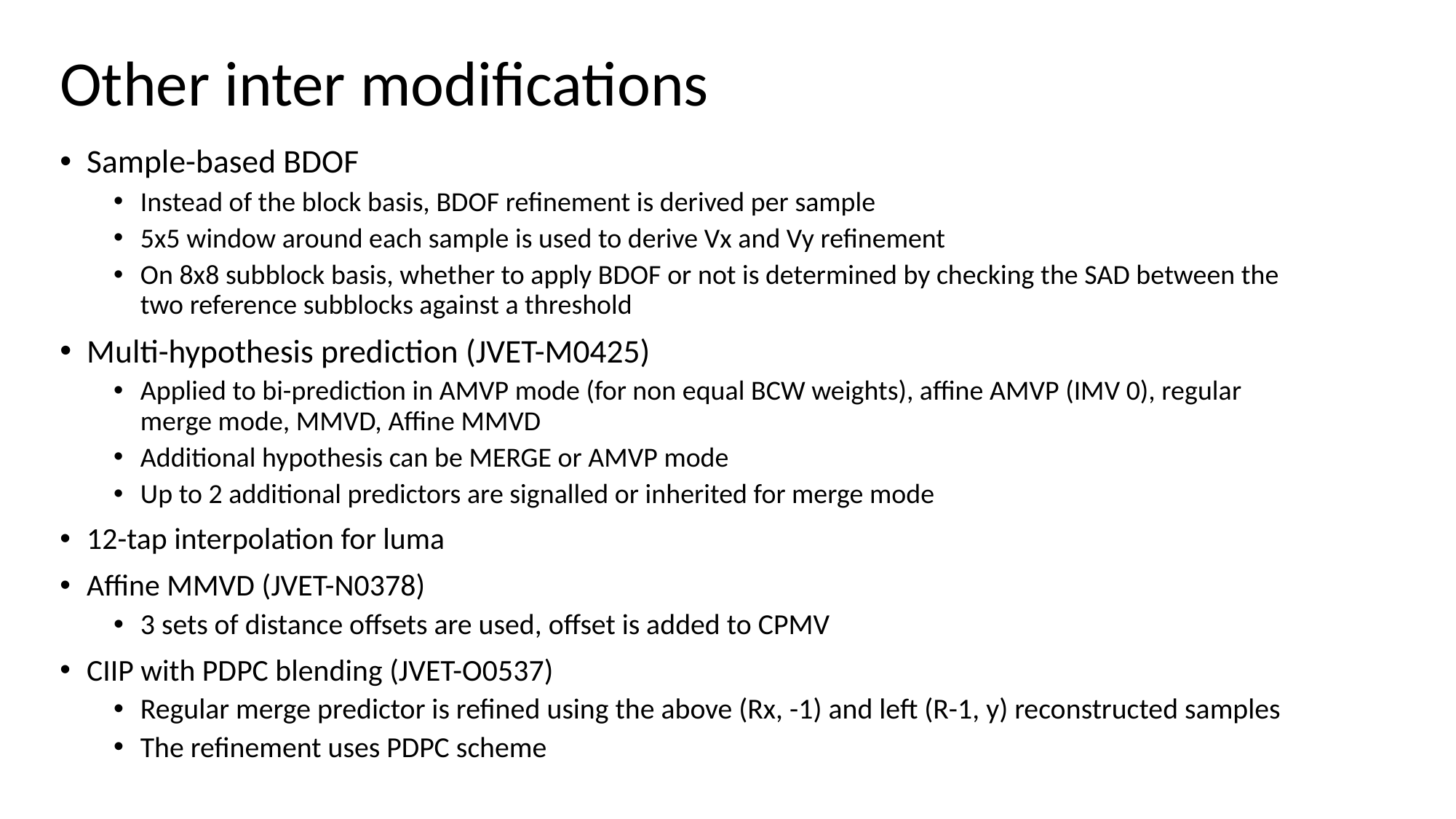

# Other inter modifications
Sample-based BDOF
Instead of the block basis, BDOF refinement is derived per sample
5x5 window around each sample is used to derive Vx and Vy refinement
On 8x8 subblock basis, whether to apply BDOF or not is determined by checking the SAD between the two reference subblocks against a threshold
Multi-hypothesis prediction (JVET-M0425)
Applied to bi-prediction in AMVP mode (for non equal BCW weights), affine AMVP (IMV 0), regular merge mode, MMVD, Affine MMVD
Additional hypothesis can be MERGE or AMVP mode
Up to 2 additional predictors are signalled or inherited for merge mode
12-tap interpolation for luma
Affine MMVD (JVET-N0378)
3 sets of distance offsets are used, offset is added to CPMV
CIIP with PDPC blending (JVET-O0537)
Regular merge predictor is refined using the above (Rx, -1) and left (R-1, y) reconstructed samples
The refinement uses PDPC scheme